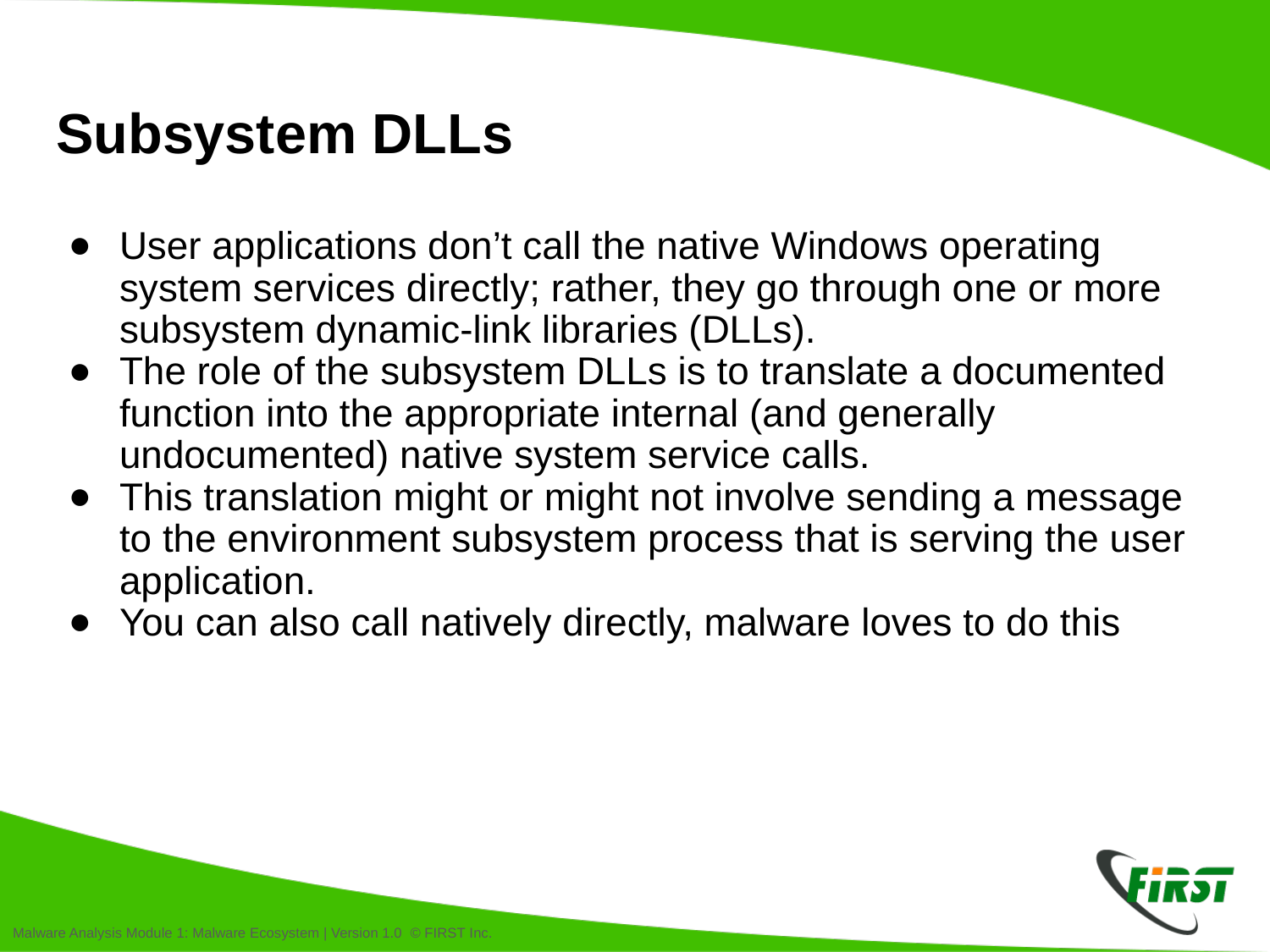

# Subsystem DLLs
User applications don’t call the native Windows operating system services directly; rather, they go through one or more subsystem dynamic-link libraries (DLLs).
The role of the subsystem DLLs is to translate a documented function into the appropriate internal (and generally undocumented) native system service calls.
This translation might or might not involve sending a message to the environment subsystem process that is serving the user application.
You can also call natively directly, malware loves to do this